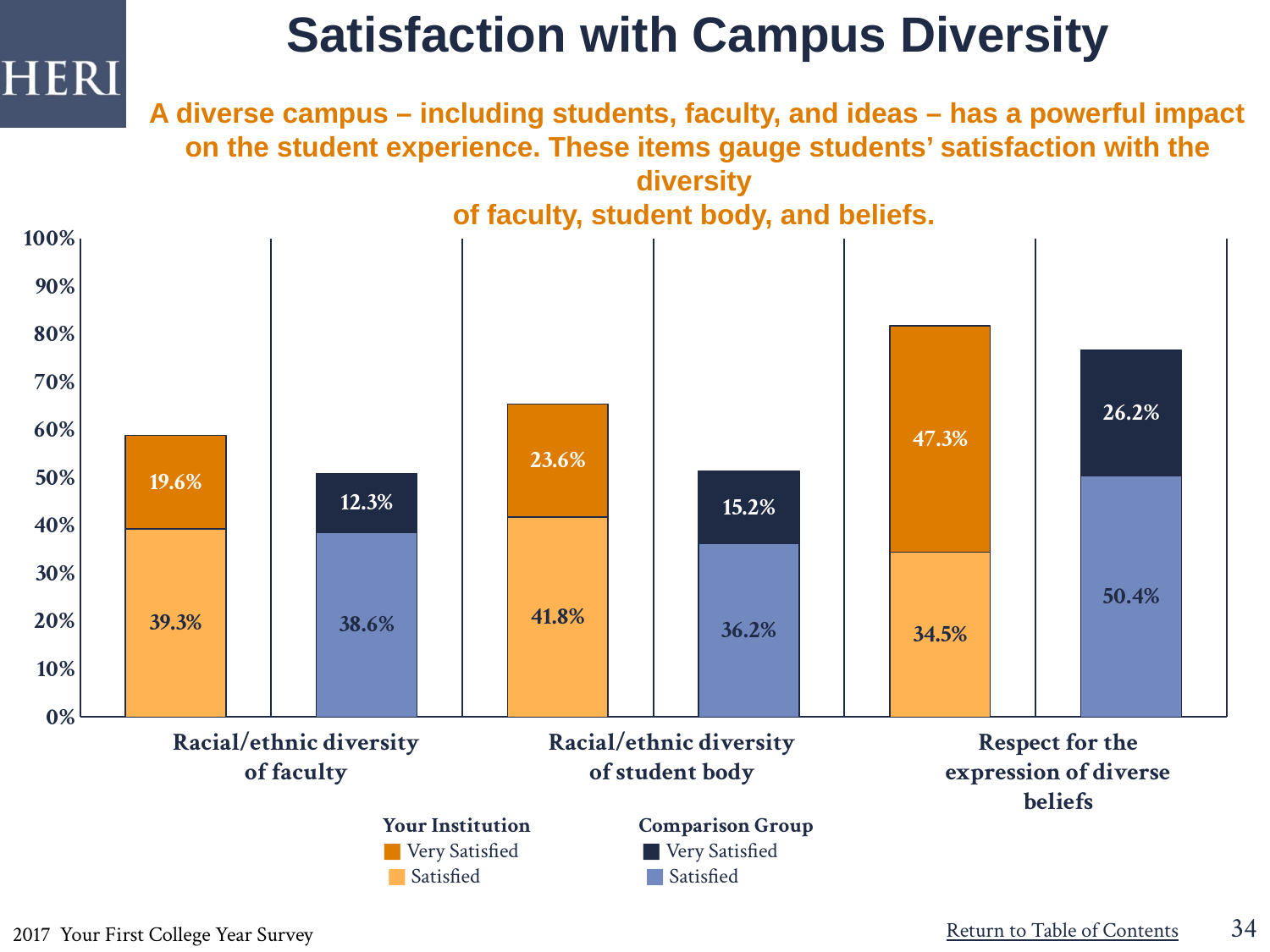

# Satisfaction with Campus Diversity A diverse campus – including students, faculty, and ideas – has a powerful impact on the student experience. These items gauge students’ satisfaction with the diversity of faculty, student body, and beliefs.

### Chart

| Category | Satisfied | Very Satisfied |
|---|---|---|
| Your Institution | 0.393 | 0.196 |
| Comparison Group | 0.386 | 0.123 |
| Your Institution | 0.418 | 0.236 |
| Comparison Group | 0.362 | 0.152 |
| Your Institution | 0.345 | 0.473 |
| Comparison Group | 0.504 | 0.262 |
Racial/ethnic diversity of faculty
Racial/ethnic diversity of student body
Respect for the expression of diverse beliefs
Your Institution
■ Very Satisfied
■ Satisfied

Comparison Group
■ Very Satisfied
■ Satisfied

34
2017  Your First College Year Survey